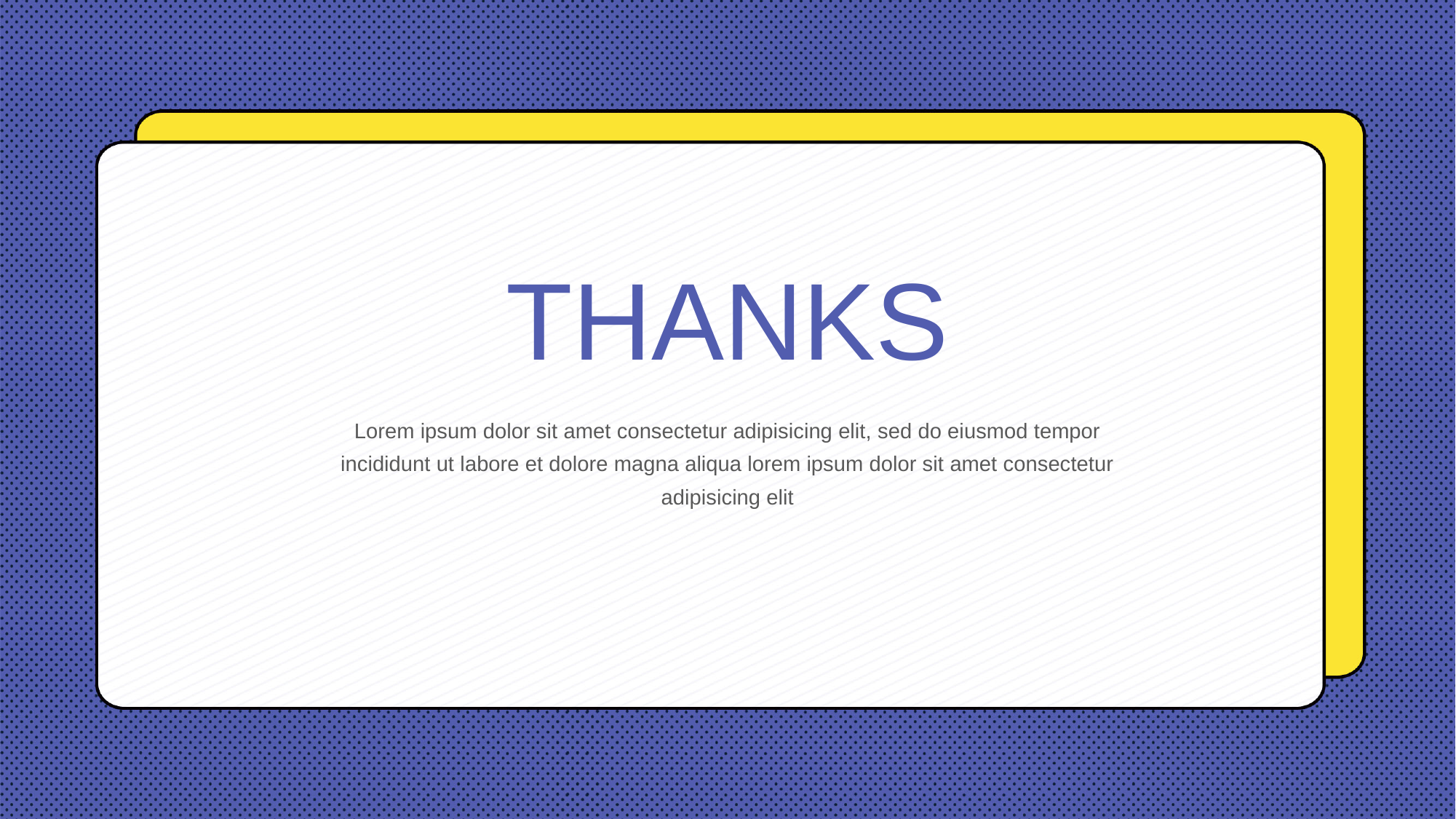

THANKS
Lorem ipsum dolor sit amet consectetur adipisicing elit, sed do eiusmod tempor incididunt ut labore et dolore magna aliqua lorem ipsum dolor sit amet consectetur adipisicing elit